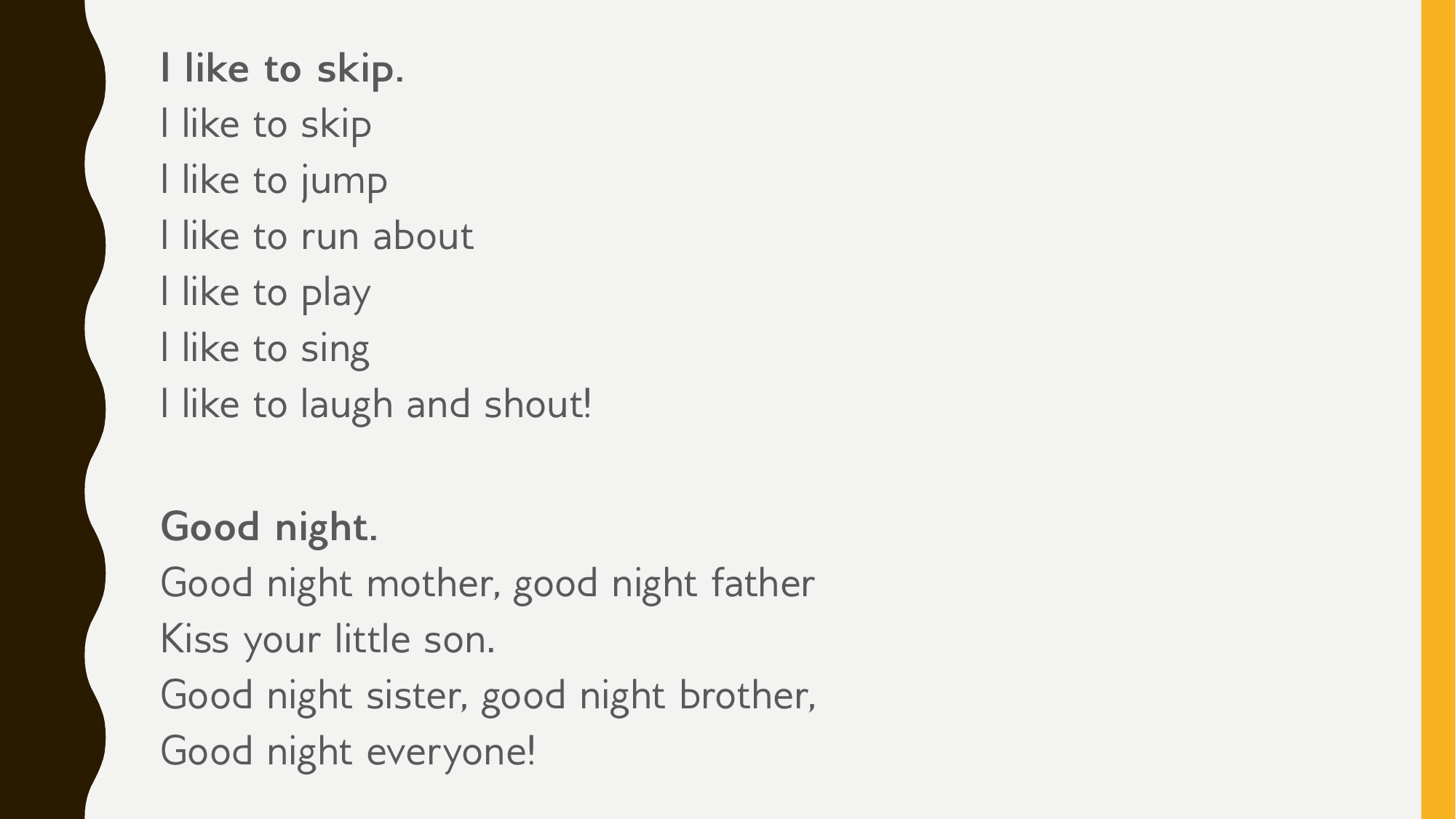

I like to skip.
I like to skip
I like to jump
I like to run about
I like to play
I like to sing
I like to laugh and shout!
Good night.
Good night mother, good night father
Kiss your little son.
Good night sister, good night brother,
Good night everyone!